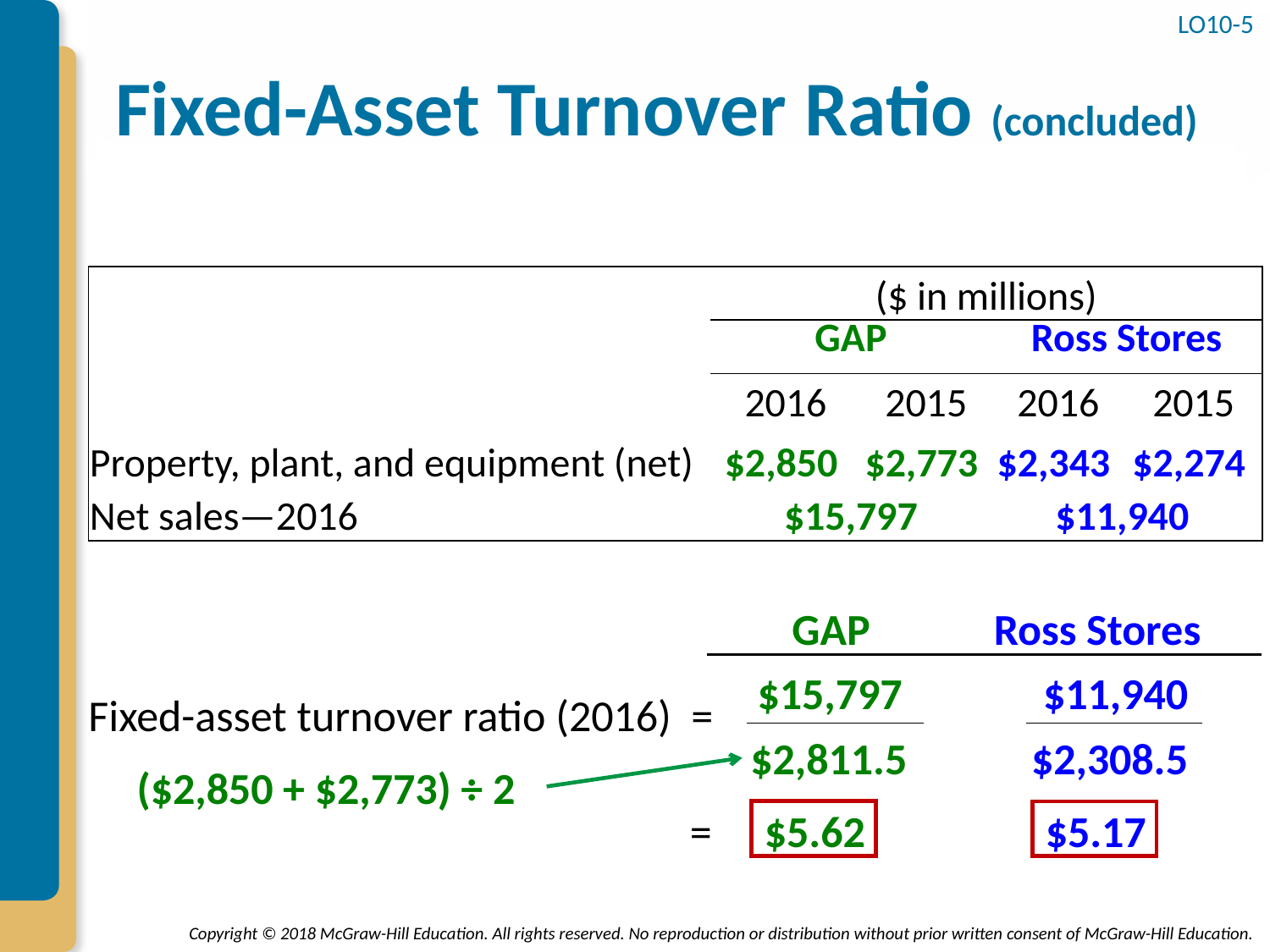

LO10-5
# Fixed-Asset Turnover Ratio (concluded)
|  | ($ in millions) |  |  |  |
| --- | --- | --- | --- | --- |
|  | GAP |  | Ross Stores |  |
|  | 2016 | 2015 | 2016 | 2015 |
| Property, plant, and equipment (net) | $2,850 | $2,773 | $2,343 | $2,274 |
| Net sales—2016 | $15,797 |  | $11,940 |  |
GAP
Ross Stores
$15,797
$11,940
Fixed-asset turnover ratio (2016)
=
$2,811.5
$2,308.5
($2,850 + $2,773) ÷ 2
=
$5.62
$5.17